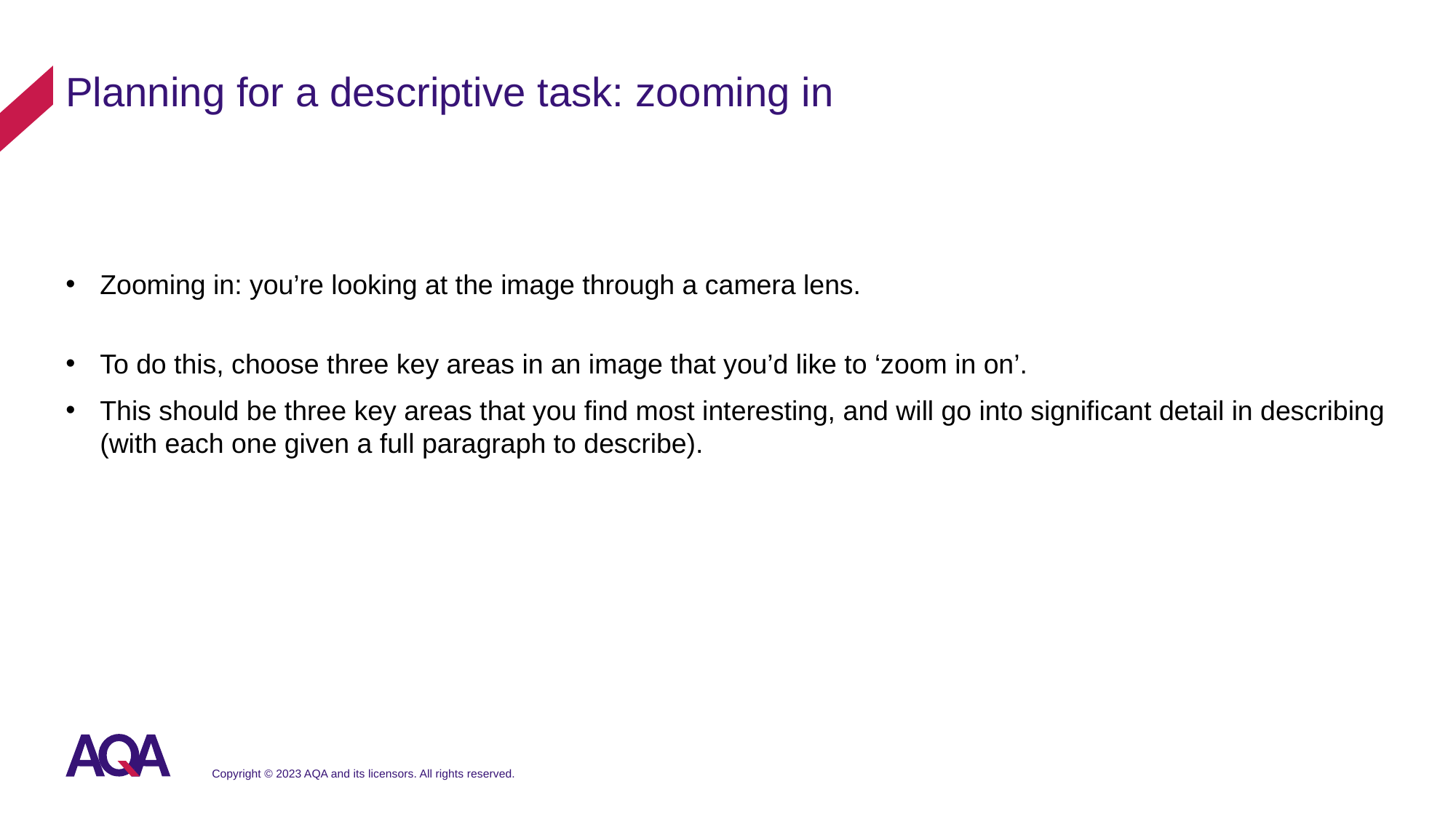

# Planning for a descriptive task: zooming in
Zooming in: you’re looking at the image through a camera lens.
To do this, choose three key areas in an image that you’d like to ‘zoom in on’.
This should be three key areas that you find most interesting, and will go into significant detail in describing (with each one given a full paragraph to describe).

Copyright © 2023 AQA and its licensors. All rights reserved.